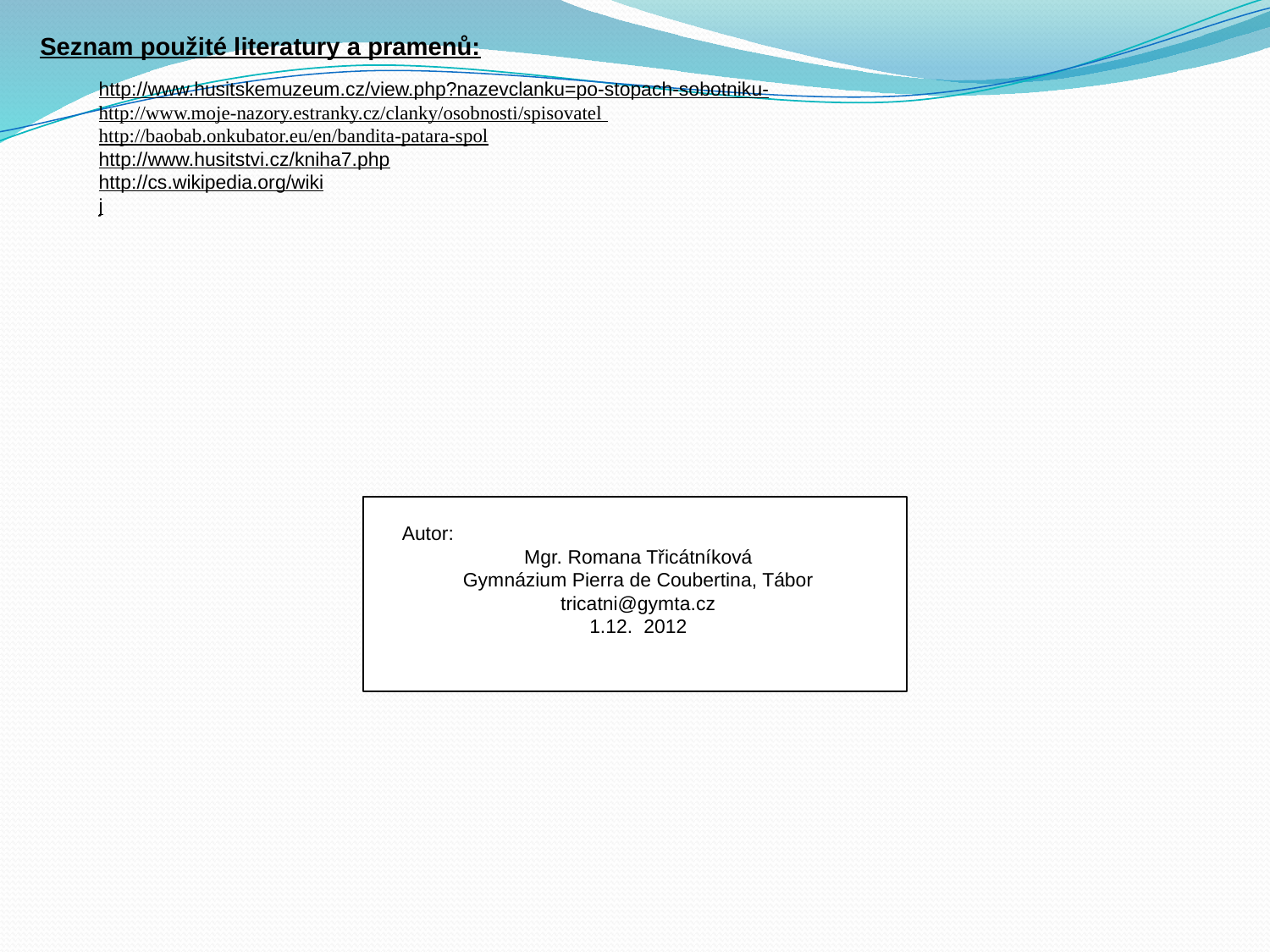

Seznam použité literatury a pramenů:
http://www.husitskemuzeum.cz/view.php?nazevclanku=po-stopach-sobotniku-
http://www.moje-nazory.estranky.cz/clanky/osobnosti/spisovatel
http://baobab.onkubator.eu/en/bandita-patara-spol
http://www.husitstvi.cz/kniha7.php
http://cs.wikipedia.org/wiki
j

Autor:
Mgr. Romana Třicátníková
Gymnázium Pierra de Coubertina, Tábor
tricatni@gymta.cz
1.12.  2012